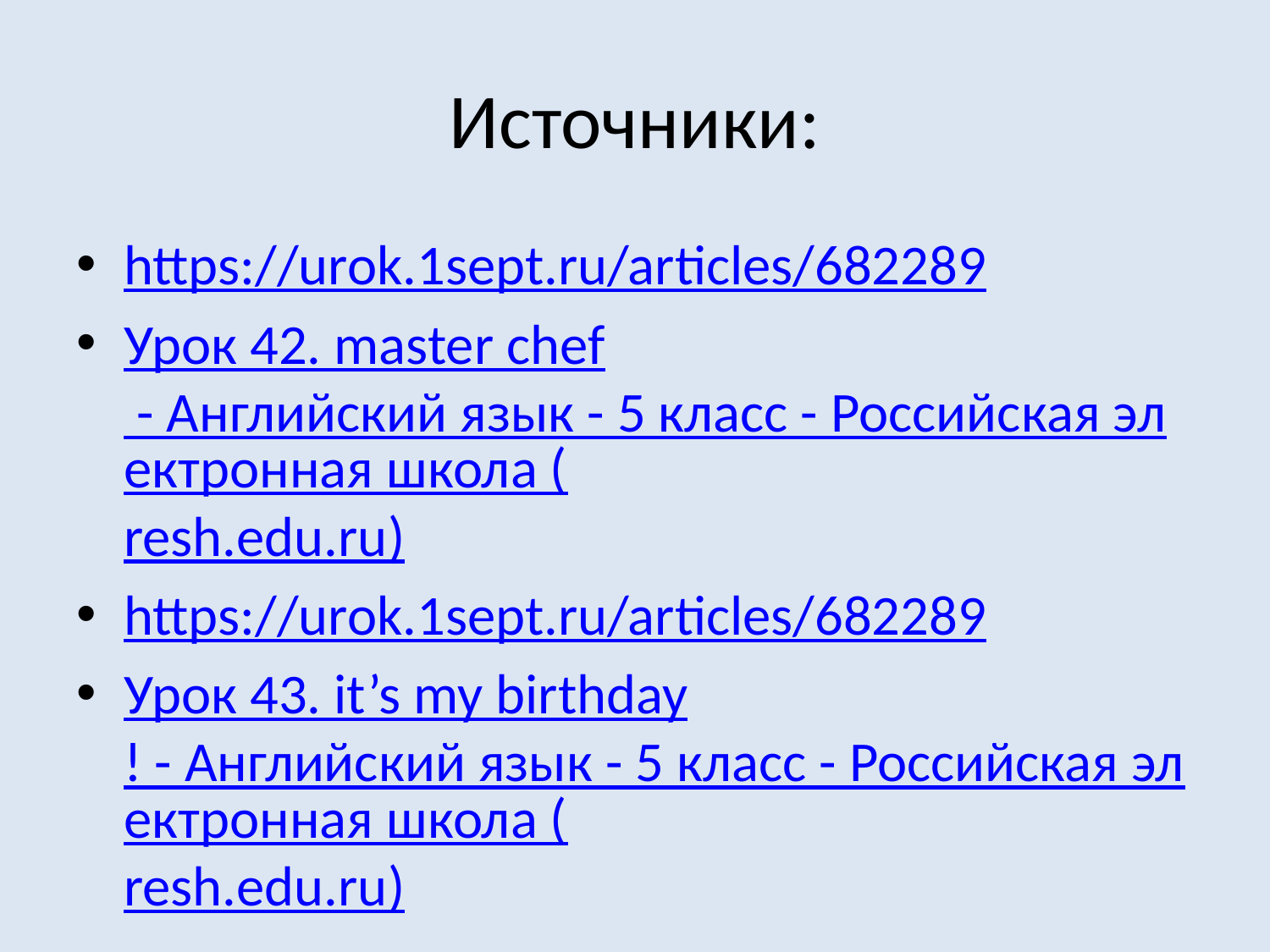

# Источники:
https://urok.1sept.ru/articles/682289
Урок 42. master chef - Английский язык - 5 класс - Российская электронная школа (resh.edu.ru)
https://urok.1sept.ru/articles/682289
Урок 43. it’s my birthday! - Английский язык - 5 класс - Российская электронная школа (resh.edu.ru)